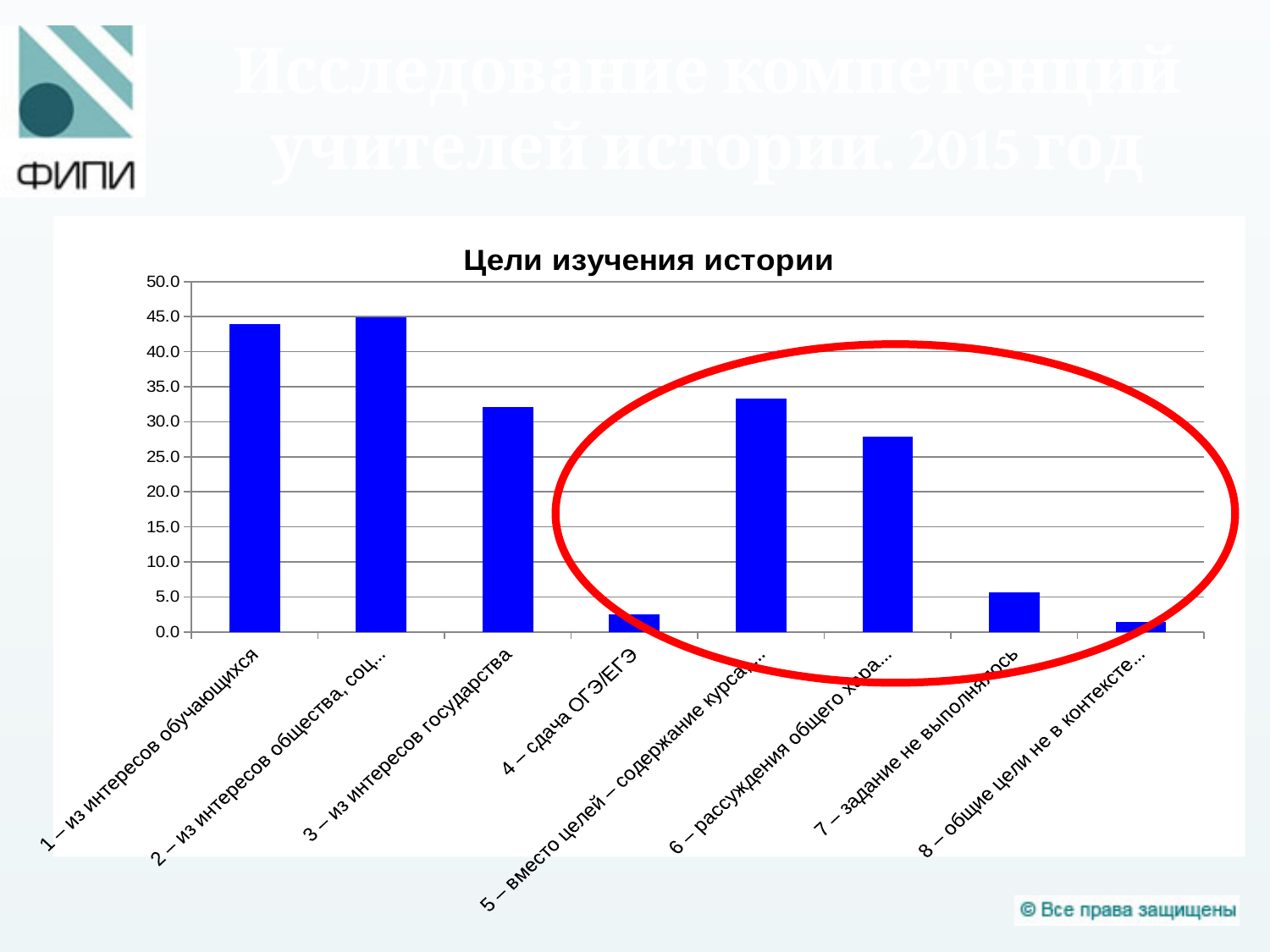

# Исследование компетенций учителей истории. 2015 год

### Chart: Цели изучения истории

| Category |  |
|---|---|
| 1 – из интересов обучающихся | 43.95713435205392 |
| 2 – из интересов общества, соц. группы | 44.8501686842628 |
| 3 – из интересов государства | 32.089700337368534 |
| 4 – сдача ОГЭ/ЕГЭ | 2.4806509228021474 |
| 5 – вместо целей – содержание курса, элементы методики преподавания | 33.30025798769601 |
| 6 – рассуждения общего характера | 27.902361579678587 |
| 7 – задание не выполнялось | 5.695574518753723 |
| 8 – общие цели не в контексте задания | 1.4487001389164562 |